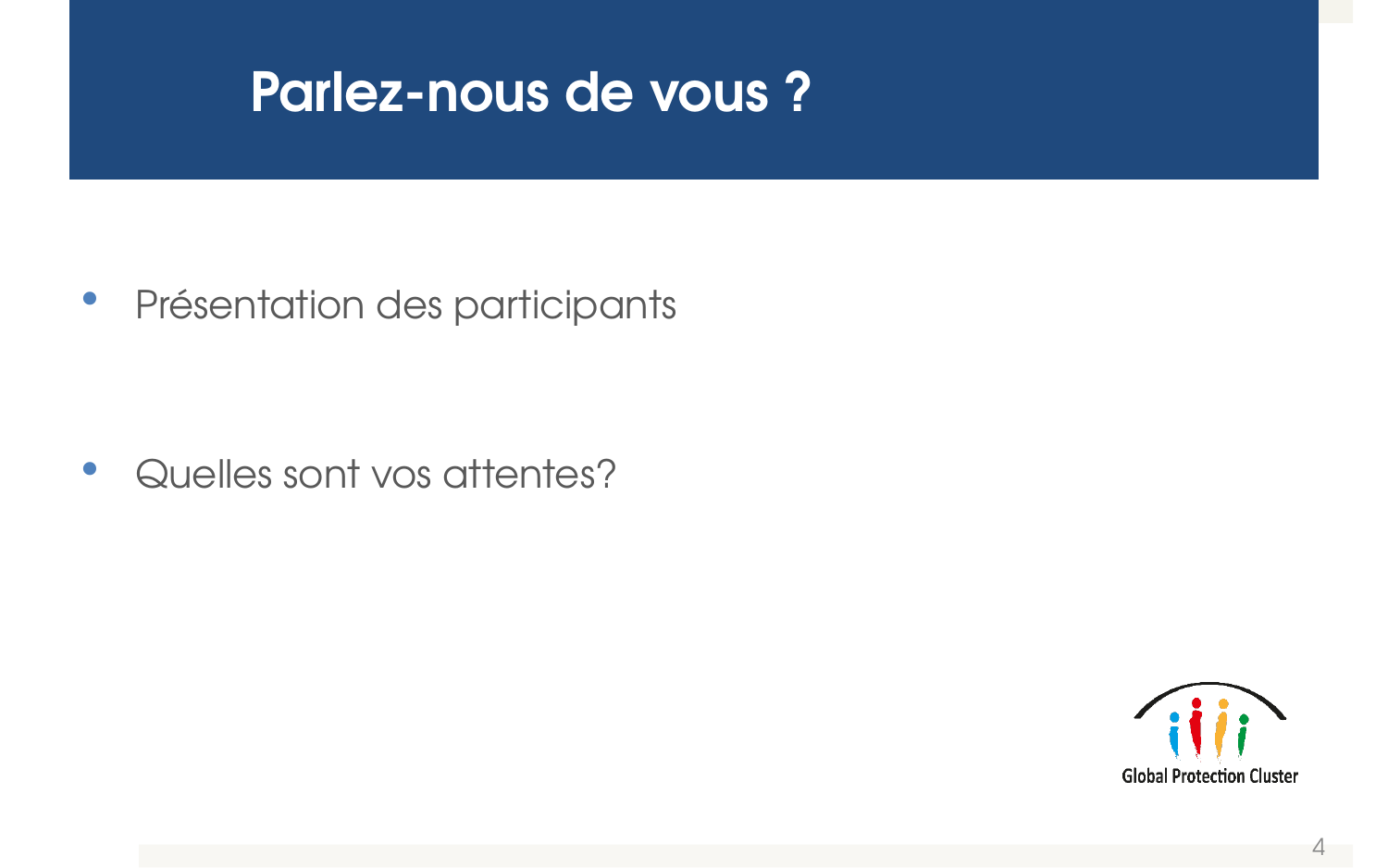

# Parlez-nous de vous ?
Présentation des participants

Quelles sont vos attentes?